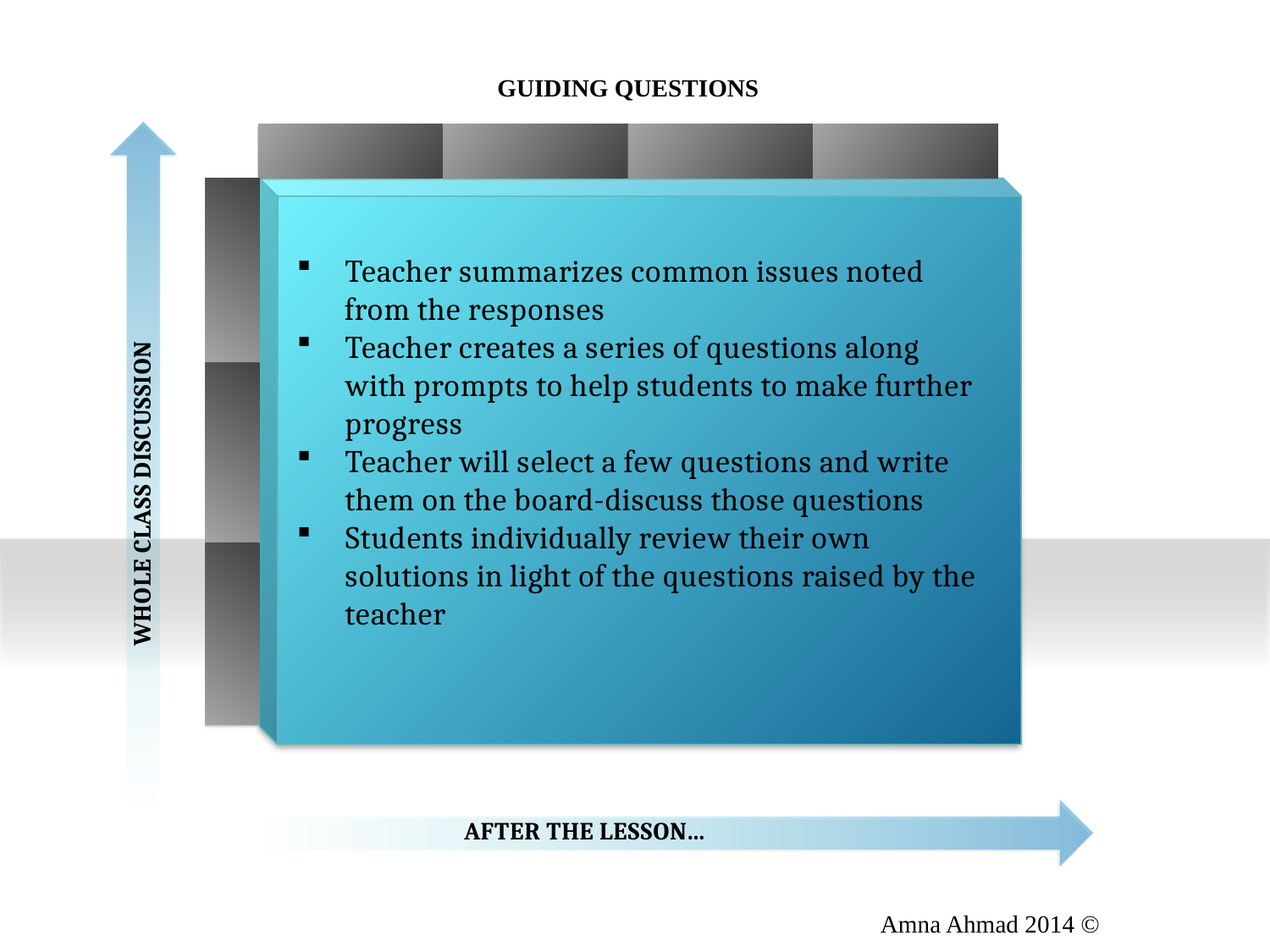

GUIDING QUESTIONS

Teacher summarizes common issues noted from the responses
Teacher creates a series of questions along with prompts to help students to make further progress
Teacher will select a few questions and write them on the board-discuss those questions
Students individually review their own solutions in light of the questions raised by the teacher

WHOLE CLASS DISCUSSION

AFTER THE LESSON…
Amna Ahmad 2014 ©